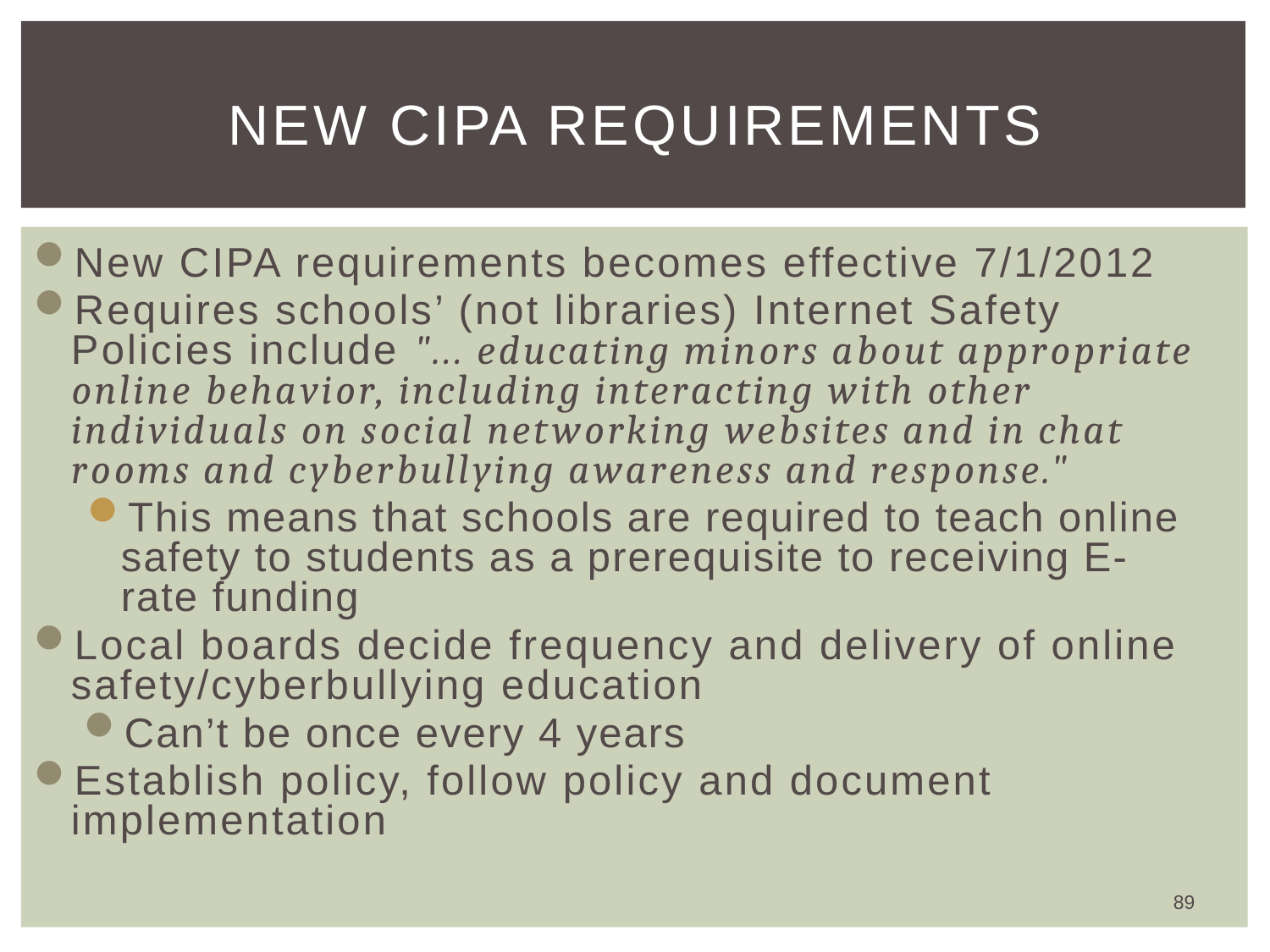

# New CIPA Requirements
New CIPA requirements becomes effective 7/1/2012
Requires schools’ (not libraries) Internet Safety Policies include "... educating minors about appropriate online behavior, including interacting with other individuals on social networking websites and in chat rooms and cyberbullying awareness and response."
This means that schools are required to teach online safety to students as a prerequisite to receiving E-rate funding
Local boards decide frequency and delivery of online safety/cyberbullying education
Can’t be once every 4 years
Establish policy, follow policy and document implementation

89